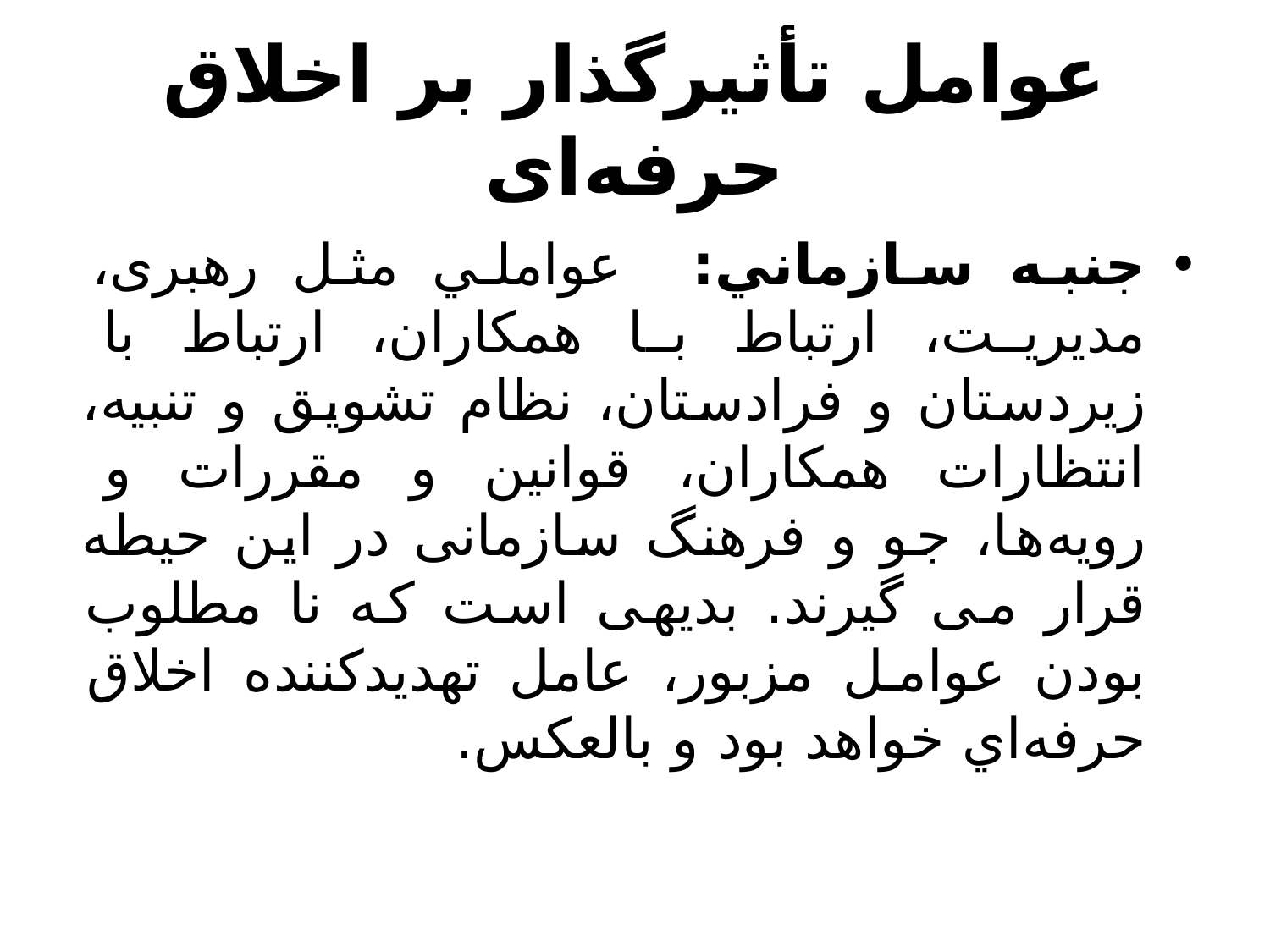

# عوامل تأثيرگذار بر اخلاق حرفه‌ای
جنبه سازماني:  عواملي مثل رهبری، مديريت، ارتباط با همکاران، ارتباط با زيردستان و فرادستان، نظام تشويق و تنبيه، انتظارات همکاران، قوانين و مقررات و رويه‌ها، جو و فرهنگ سازمانی در اين حيطه قرار می گيرند. بديهی است كه نا مطلوب بودن عوامل مزبور، عامل تهديدکننده اخلاق حرفه‌اي خواهد بود و بالعکس.